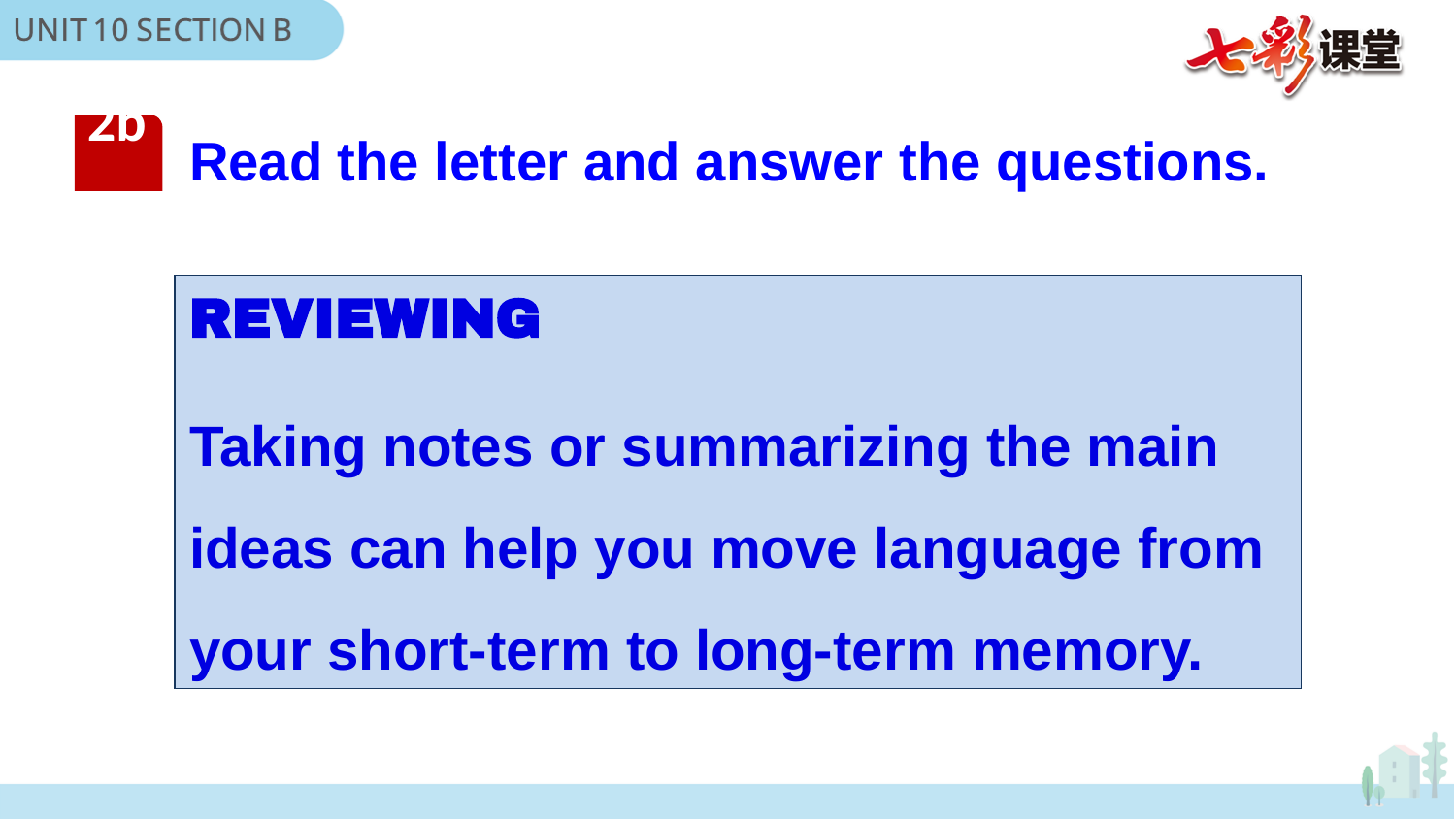

Read the letter and answer the questions.
2b
REVIEWING
Taking notes or summarizing the main ideas can help you move language from your short-term to long-term memory.